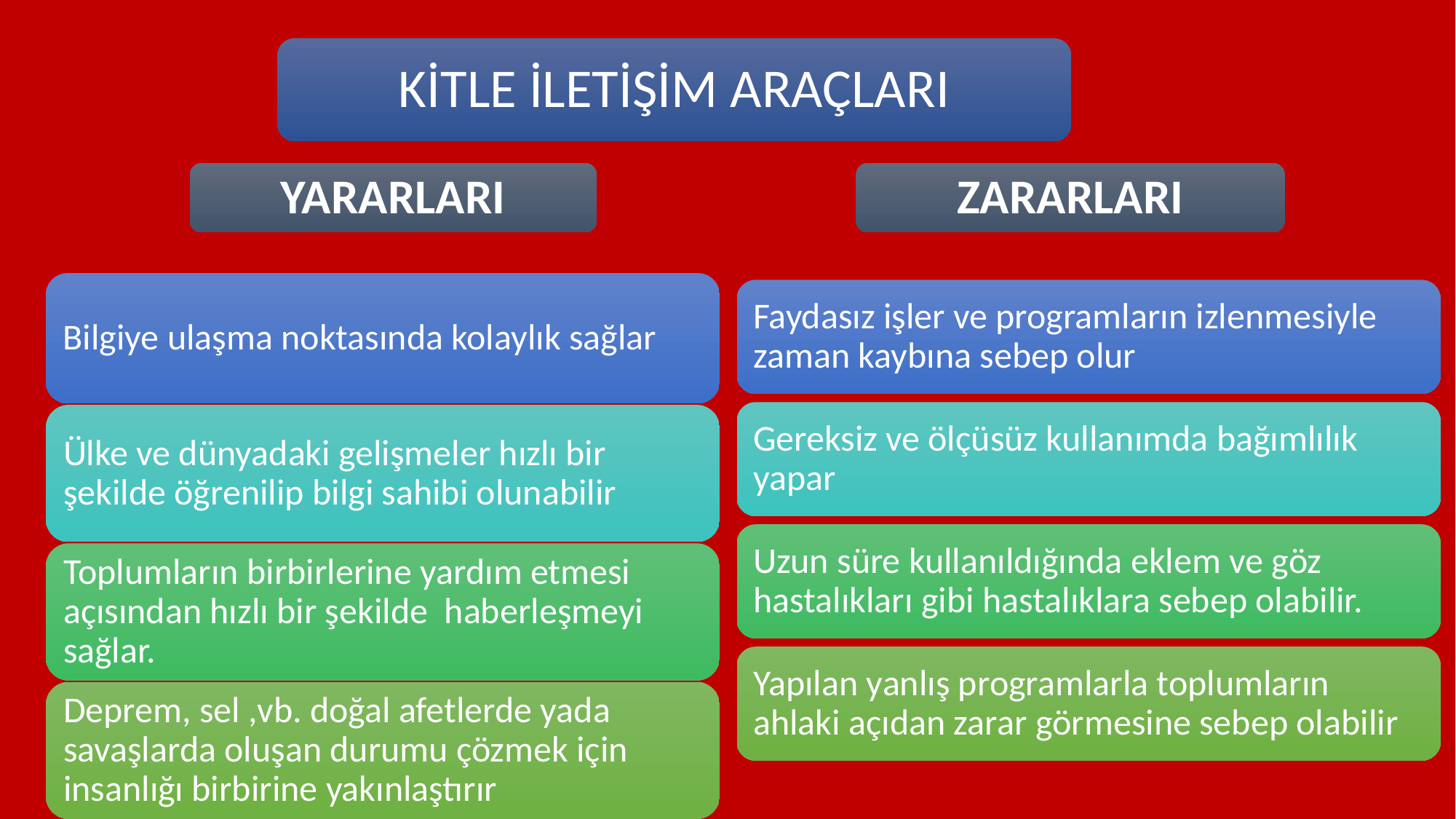

KİTLE İLETİŞİM ARAÇLARI
ZARARLARI
YARARLARI
Faydasız işler ve programların izlenmesiyle zaman kaybına sebep olur
Gereksiz ve ölçüsüz kullanımda bağımlılık yapar
Uzun süre kullanıldığında eklem ve göz hastalıkları gibi hastalıklara sebep olabilir.
Yapılan yanlış programlarla toplumların ahlaki açıdan zarar görmesine sebep olabilir
Bilgiye ulaşma noktasında kolaylık sağlar
Ülke ve dünyadaki gelişmeler hızlı bir şekilde öğrenilip bilgi sahibi olunabilir
Toplumların birbirlerine yardım etmesi açısından hızlı bir şekilde  haberleşmeyi sağlar.
Deprem, sel ,vb. doğal afetlerde yada savaşlarda oluşan durumu çözmek için insanlığı birbirine yakınlaştırır